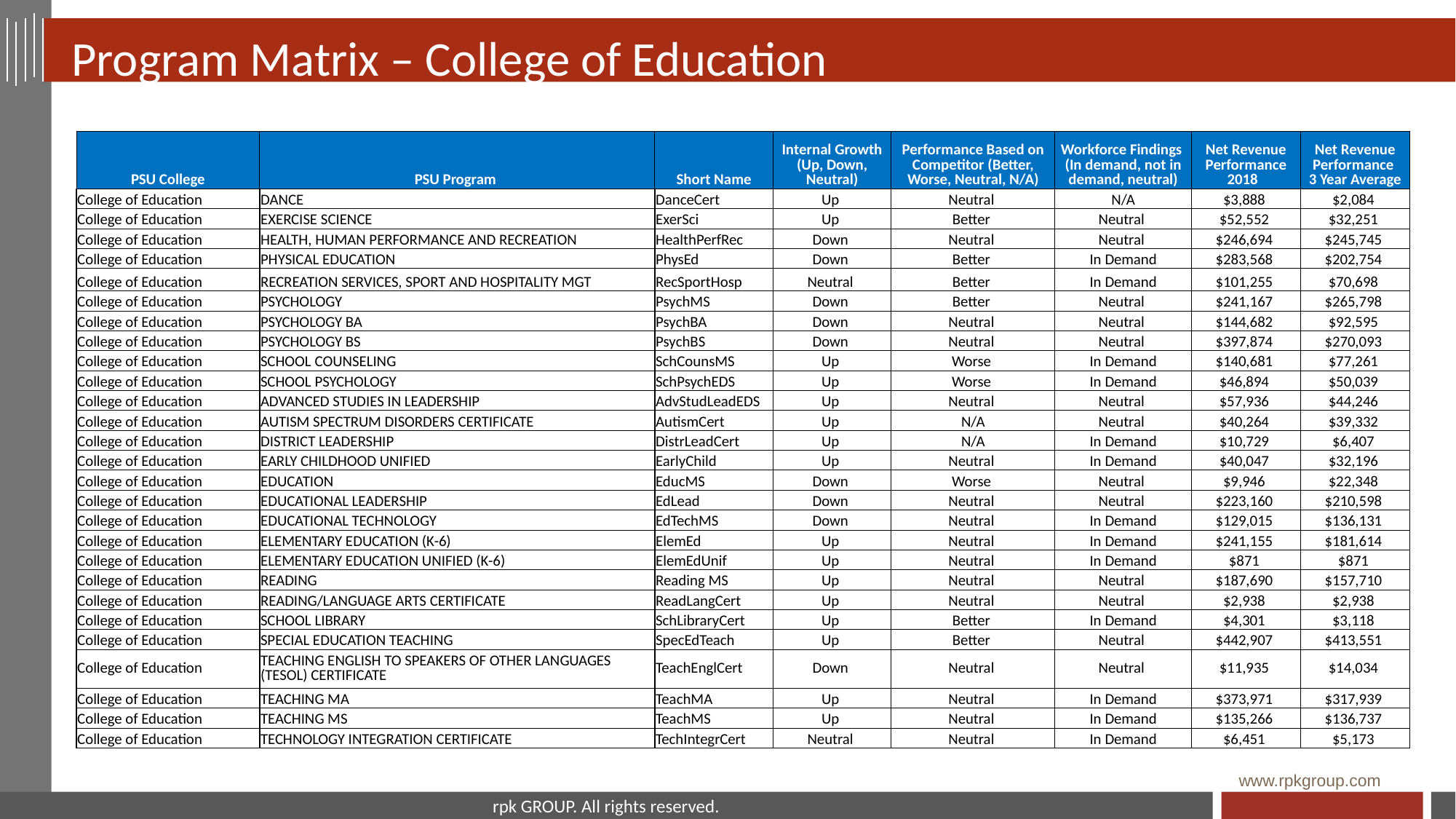

# Program Matrix – College of Education
| PSU College | PSU Program | Short Name | Internal Growth (Up, Down, Neutral) | Performance Based on Competitor (Better, Worse, Neutral, N/A) | Workforce Findings (In demand, not in demand, neutral) | Net Revenue Performance 2018 | Net Revenue Performance 3 Year Average |
| --- | --- | --- | --- | --- | --- | --- | --- |
| College of Education | DANCE | DanceCert | Up | Neutral | N/A | $3,888 | $2,084 |
| College of Education | EXERCISE SCIENCE | ExerSci | Up | Better | Neutral | $52,552 | $32,251 |
| College of Education | HEALTH, HUMAN PERFORMANCE AND RECREATION | HealthPerfRec | Down | Neutral | Neutral | $246,694 | $245,745 |
| College of Education | PHYSICAL EDUCATION | PhysEd | Down | Better | In Demand | $283,568 | $202,754 |
| College of Education | RECREATION SERVICES, SPORT AND HOSPITALITY MGT | RecSportHosp | Neutral | Better | In Demand | $101,255 | $70,698 |
| College of Education | PSYCHOLOGY | PsychMS | Down | Better | Neutral | $241,167 | $265,798 |
| College of Education | PSYCHOLOGY BA | PsychBA | Down | Neutral | Neutral | $144,682 | $92,595 |
| College of Education | PSYCHOLOGY BS | PsychBS | Down | Neutral | Neutral | $397,874 | $270,093 |
| College of Education | SCHOOL COUNSELING | SchCounsMS | Up | Worse | In Demand | $140,681 | $77,261 |
| College of Education | SCHOOL PSYCHOLOGY | SchPsychEDS | Up | Worse | In Demand | $46,894 | $50,039 |
| College of Education | ADVANCED STUDIES IN LEADERSHIP | AdvStudLeadEDS | Up | Neutral | Neutral | $57,936 | $44,246 |
| College of Education | AUTISM SPECTRUM DISORDERS CERTIFICATE | AutismCert | Up | N/A | Neutral | $40,264 | $39,332 |
| College of Education | DISTRICT LEADERSHIP | DistrLeadCert | Up | N/A | In Demand | $10,729 | $6,407 |
| College of Education | EARLY CHILDHOOD UNIFIED | EarlyChild | Up | Neutral | In Demand | $40,047 | $32,196 |
| College of Education | EDUCATION | EducMS | Down | Worse | Neutral | $9,946 | $22,348 |
| College of Education | EDUCATIONAL LEADERSHIP | EdLead | Down | Neutral | Neutral | $223,160 | $210,598 |
| College of Education | EDUCATIONAL TECHNOLOGY | EdTechMS | Down | Neutral | In Demand | $129,015 | $136,131 |
| College of Education | ELEMENTARY EDUCATION (K-6) | ElemEd | Up | Neutral | In Demand | $241,155 | $181,614 |
| College of Education | ELEMENTARY EDUCATION UNIFIED (K-6) | ElemEdUnif | Up | Neutral | In Demand | $871 | $871 |
| College of Education | READING | Reading MS | Up | Neutral | Neutral | $187,690 | $157,710 |
| College of Education | READING/LANGUAGE ARTS CERTIFICATE | ReadLangCert | Up | Neutral | Neutral | $2,938 | $2,938 |
| College of Education | SCHOOL LIBRARY | SchLibraryCert | Up | Better | In Demand | $4,301 | $3,118 |
| College of Education | SPECIAL EDUCATION TEACHING | SpecEdTeach | Up | Better | Neutral | $442,907 | $413,551 |
| College of Education | TEACHING ENGLISH TO SPEAKERS OF OTHER LANGUAGES (TESOL) CERTIFICATE | TeachEnglCert | Down | Neutral | Neutral | $11,935 | $14,034 |
| College of Education | TEACHING MA | TeachMA | Up | Neutral | In Demand | $373,971 | $317,939 |
| College of Education | TEACHING MS | TeachMS | Up | Neutral | In Demand | $135,266 | $136,737 |
| College of Education | TECHNOLOGY INTEGRATION CERTIFICATE | TechIntegrCert | Neutral | Neutral | In Demand | $6,451 | $5,173 |